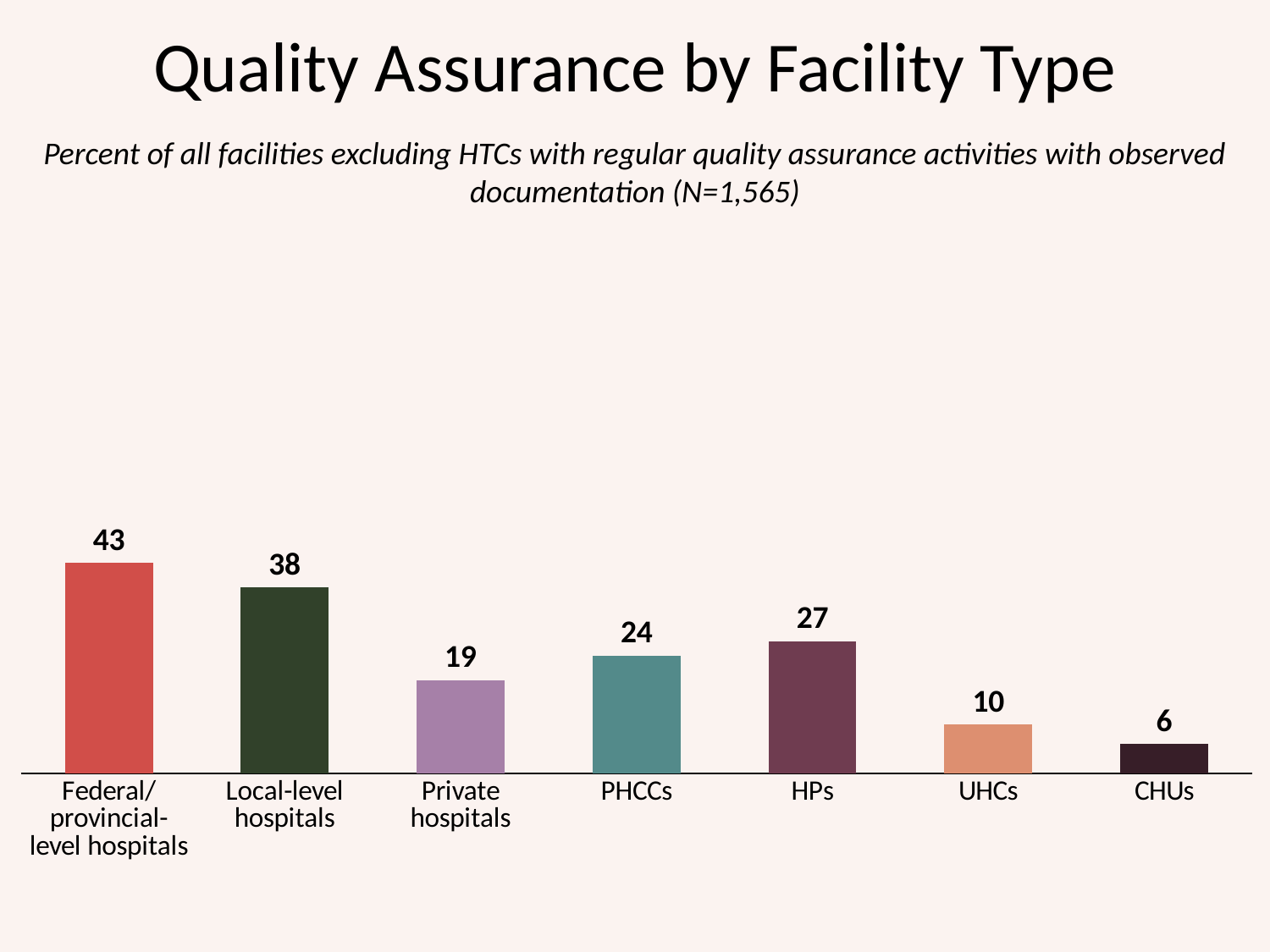

# Quality Assurance by Facility Type
Percent of all facilities excluding HTCs with regular quality assurance activities with observed documentation (N=1,565)

### Chart

| Category |  |
|---|---|
| Federal/ provincial-level hospitals | 43.0 |
| Local-level hospitals | 38.0 |
| Private hospitals | 19.0 |
| PHCCs | 24.0 |
| HPs | 27.0 |
| UHCs | 10.0 |
| CHUs | 6.0 |